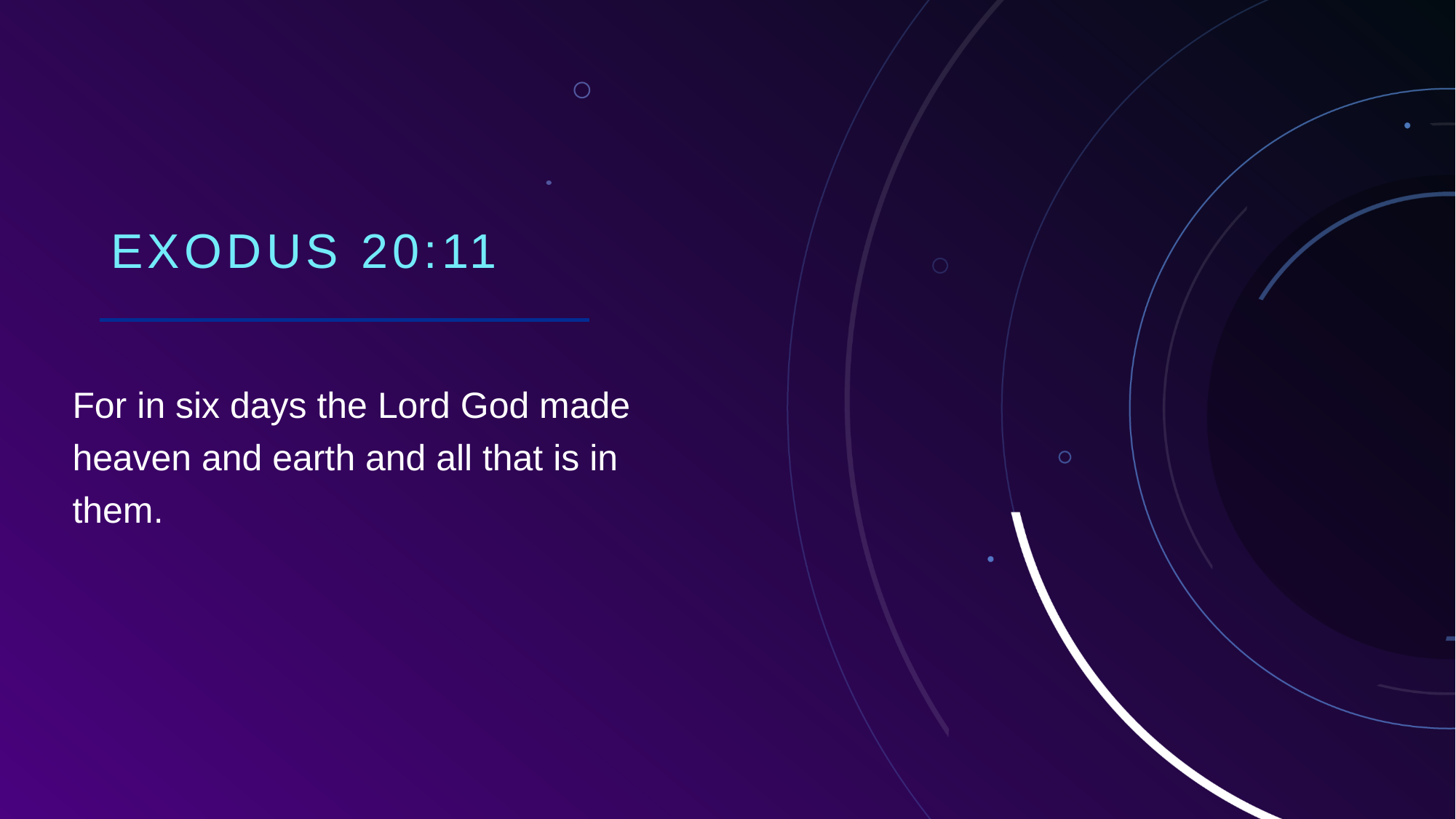

# Exodus 20:11
For in six days the Lord God made heaven and earth and all that is in them.